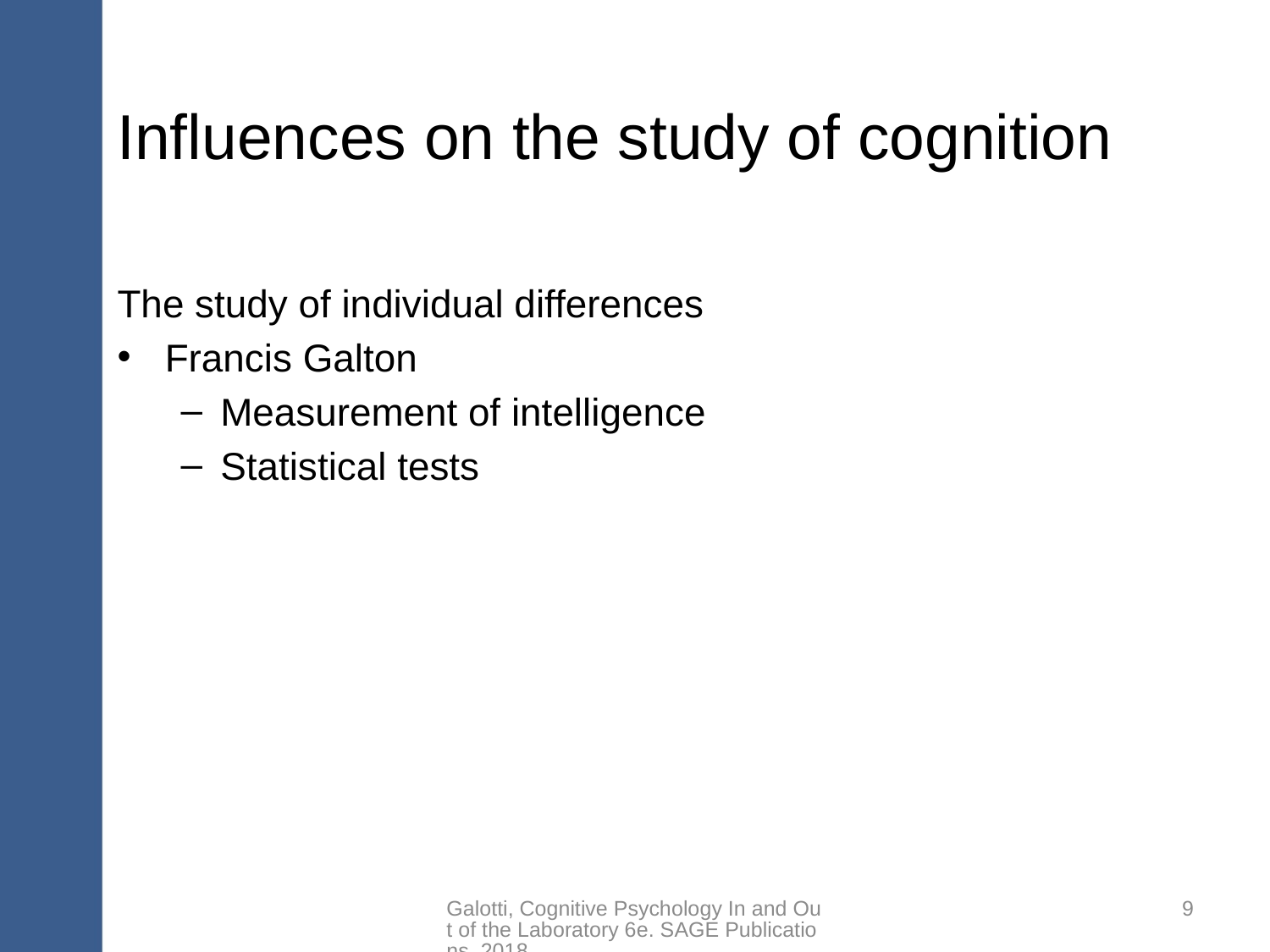

# Influences on the study of cognition
The study of individual differences
Francis Galton
Measurement of intelligence
Statistical tests
Galotti, Cognitive Psychology In and Out of the Laboratory 6e. SAGE Publications, 2018.
9